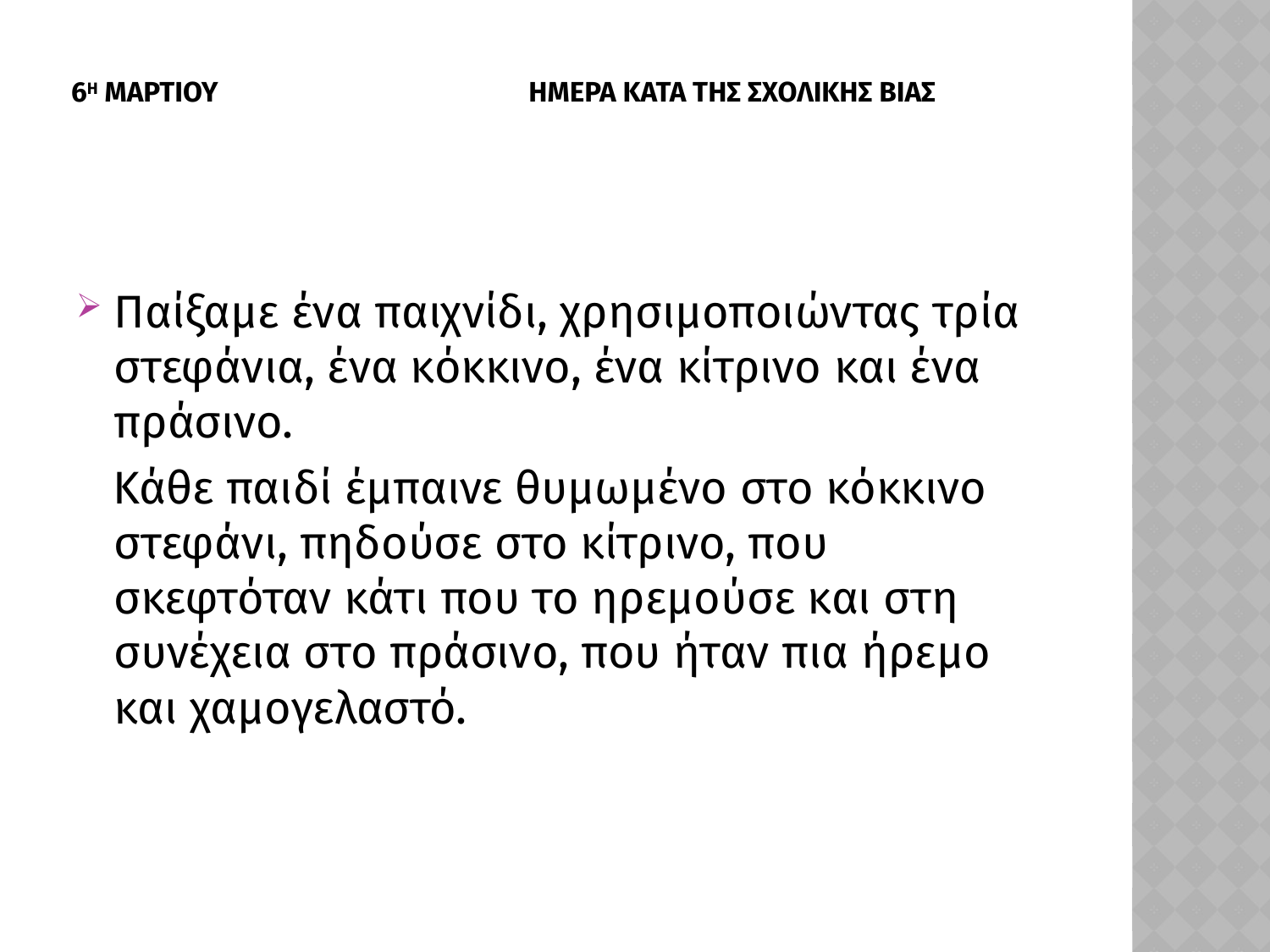

# 6Η ΜΑΡΤΙΟΥ                                              ΗΜΕΡΑ ΚΑΤΑ ΤΗΣ ΣΧΟΛΙΚΗΣ ΒΙΑΣ
Παίξαμε ένα παιχνίδι, χρησιμοποιώντας τρία στεφάνια, ένα κόκκινο, ένα κίτρινο και ένα πράσινο.
   Κάθε παιδί έμπαινε θυμωμένο στο κόκκινο στεφάνι, πηδούσε στο κίτρινο, που σκεφτόταν κάτι που το ηρεμούσε και στη συνέχεια στο πράσινο, που ήταν πια ήρεμο και χαμογελαστό.